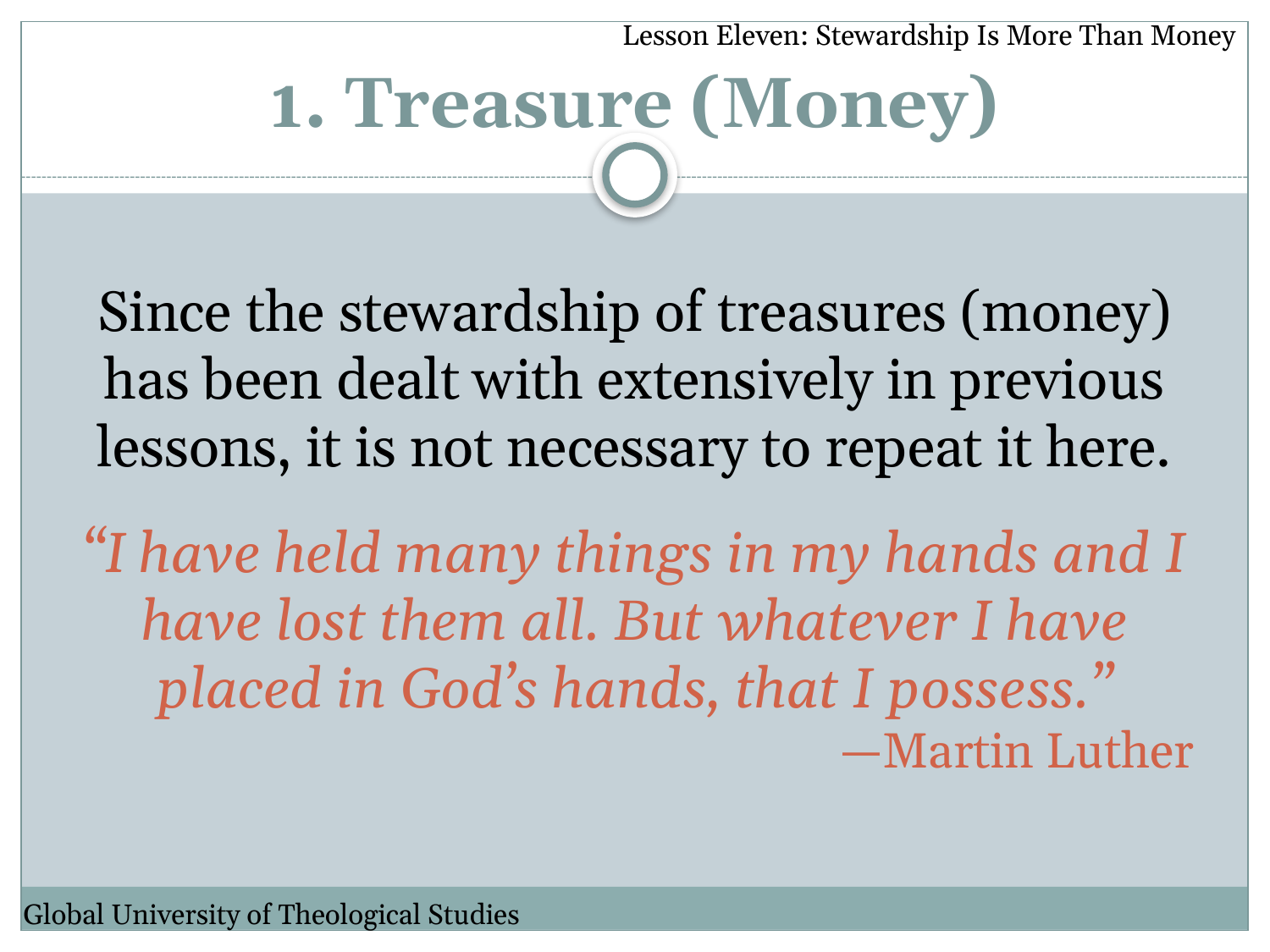

Lesson Eleven: Stewardship Is More Than Money
# 1. Treasure (Money)
Since the stewardship of treasures (money) has been dealt with extensively in previous lessons, it is not necessary to repeat it here.
“I have held many things in my hands and I have lost them all. But whatever I have placed in God’s hands, that I possess.”
—Martin Luther
Global University of Theological Studies